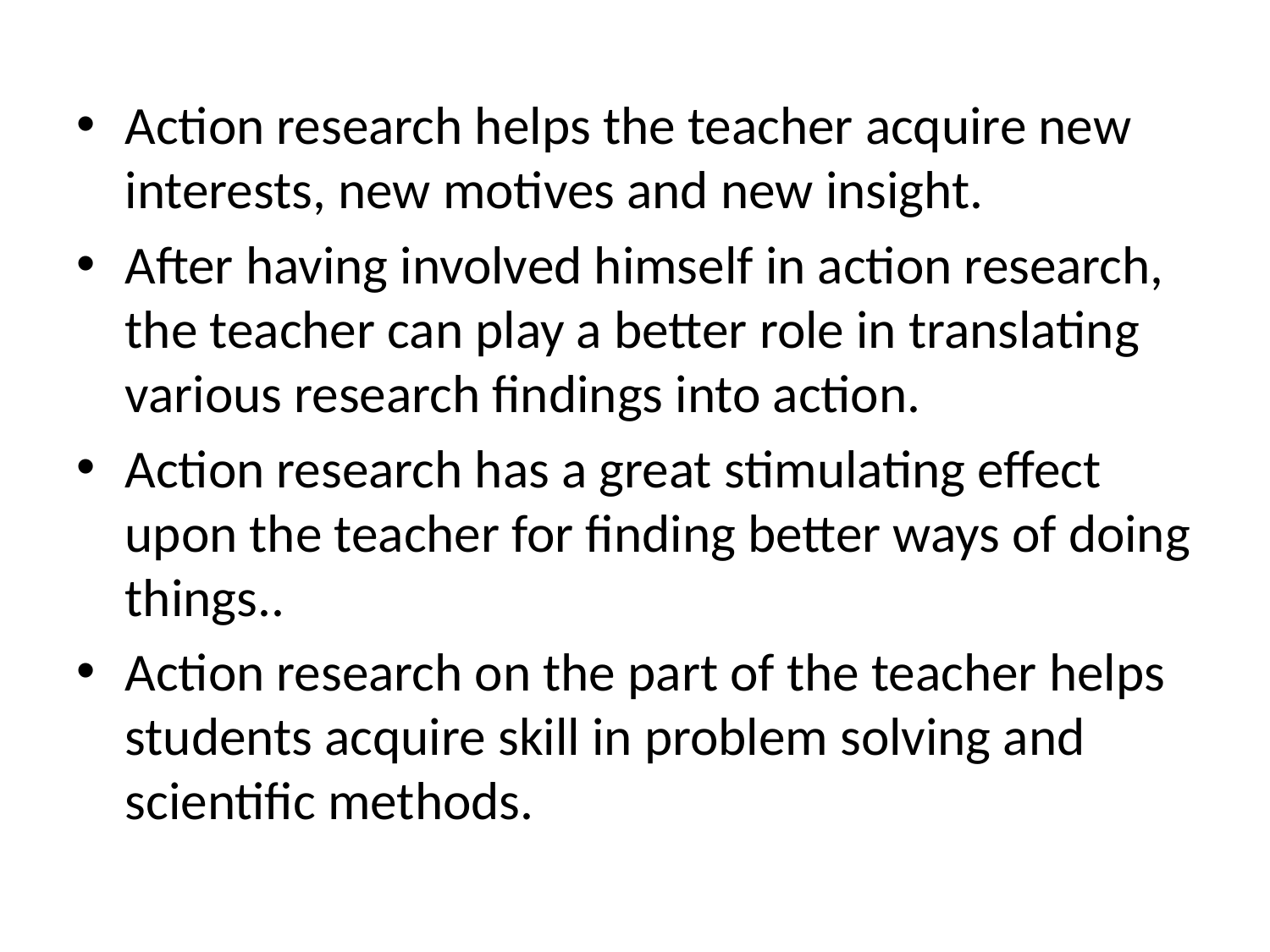

Action research helps the teacher acquire new interests, new motives and new insight.
After having involved himself in action research, the teacher can play a better role in translating various research findings into action.
Action research has a great stimulating effect upon the teacher for finding better ways of doing things..
Action research on the part of the teacher helps students acquire skill in problem solving and scientific methods.